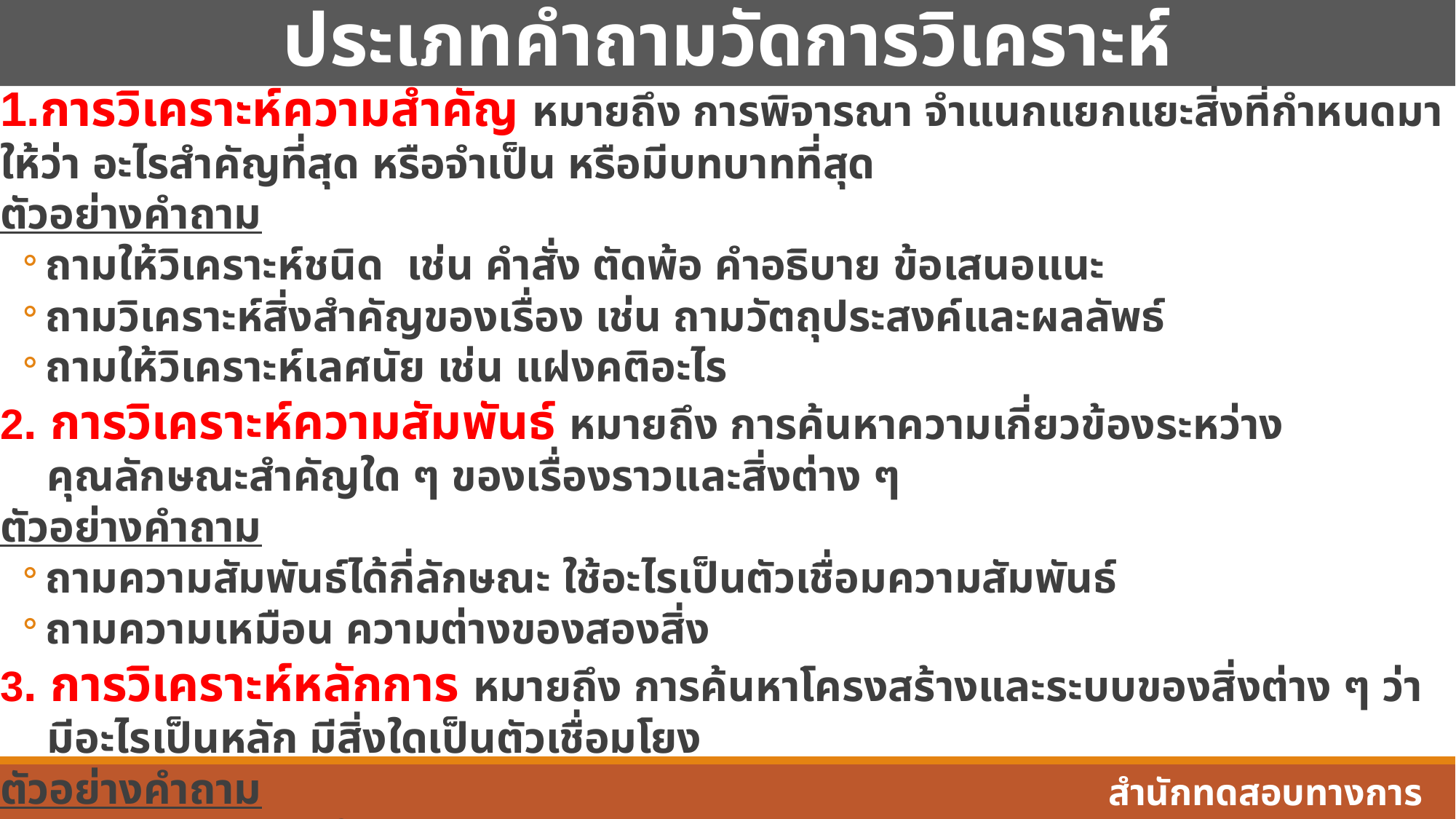

# ประเภทคำถามวัดการวิเคราะห์
1.การวิเคราะห์ความสำคัญ หมายถึง การพิจารณา จำแนกแยกแยะสิ่งที่กำหนดมาให้ว่า อะไรสำคัญที่สุด หรือจำเป็น หรือมีบทบาทที่สุด
ตัวอย่างคำถาม
ถามให้วิเคราะห์ชนิด  เช่น คำสั่ง ตัดพ้อ คำอธิบาย ข้อเสนอแนะ
ถามวิเคราะห์สิ่งสำคัญของเรื่อง เช่น ถามวัตถุประสงค์และผลลัพธ์
ถามให้วิเคราะห์เลศนัย เช่น แฝงคติอะไร
2. การวิเคราะห์ความสัมพันธ์ หมายถึง การค้นหาความเกี่ยวข้องระหว่างคุณลักษณะสำคัญใด ๆ ของเรื่องราวและสิ่งต่าง ๆ
ตัวอย่างคำถาม
ถามความสัมพันธ์ได้กี่ลักษณะ ใช้อะไรเป็นตัวเชื่อมความสัมพันธ์
ถามความเหมือน ความต่างของสองสิ่ง
3. การวิเคราะห์หลักการ หมายถึง การค้นหาโครงสร้างและระบบของสิ่งต่าง ๆ ว่า มีอะไรเป็นหลัก มีสิ่งใดเป็นตัวเชื่อมโยง
ตัวอย่างคำถาม
    - วิเคราะห์โครงสร้าง วิเคราะห์หลักวิชาการ หรือแนวคิด

สำนักทดสอบทางการศึกษา สพฐ.